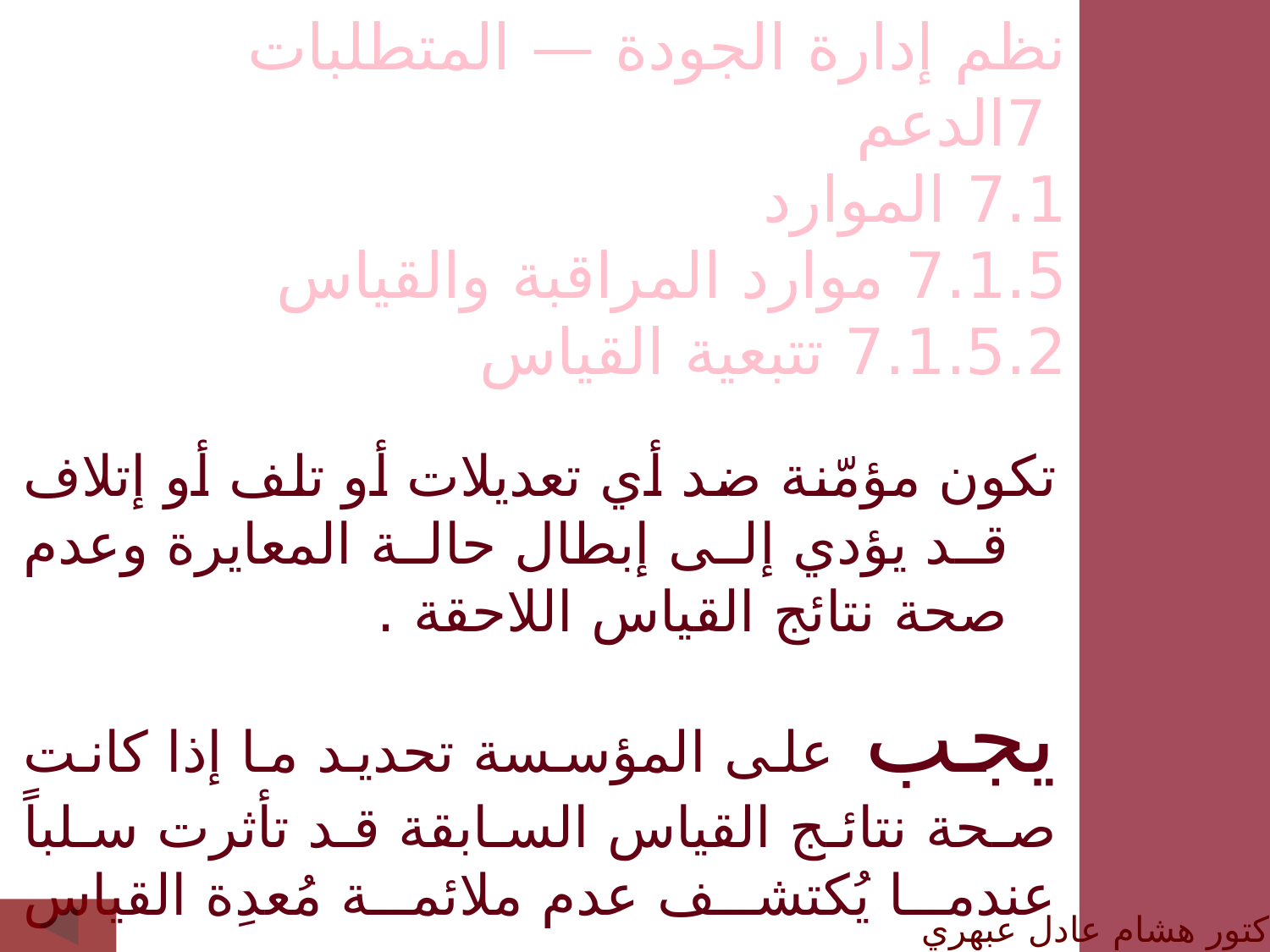

نظم إدارة الجودة — المتطلبات
 7الدعم
7.1 الموارد
7.1.5 موارد المراقبة والقياس
7.1.5.2 تتبعية القياس

تكون مؤمّنة ضد أي تعديلات أو تلف أو إتلاف قد يؤدي إلى إبطال حالة المعايرة وعدم صحة نتائج القياس اللاحقة .

يجب على المؤسسة تحديد ما إذا كانت صحة نتائج القياس السابقة قد تأثرت سلباً عندما يُكتشف عدم ملائمة مُعدِة القياس للغرض المقصود، ويجب على المؤسسة اتخاذ الإجراء المناسب عند الضرورة.

الدكتور هشام عادل عبهري